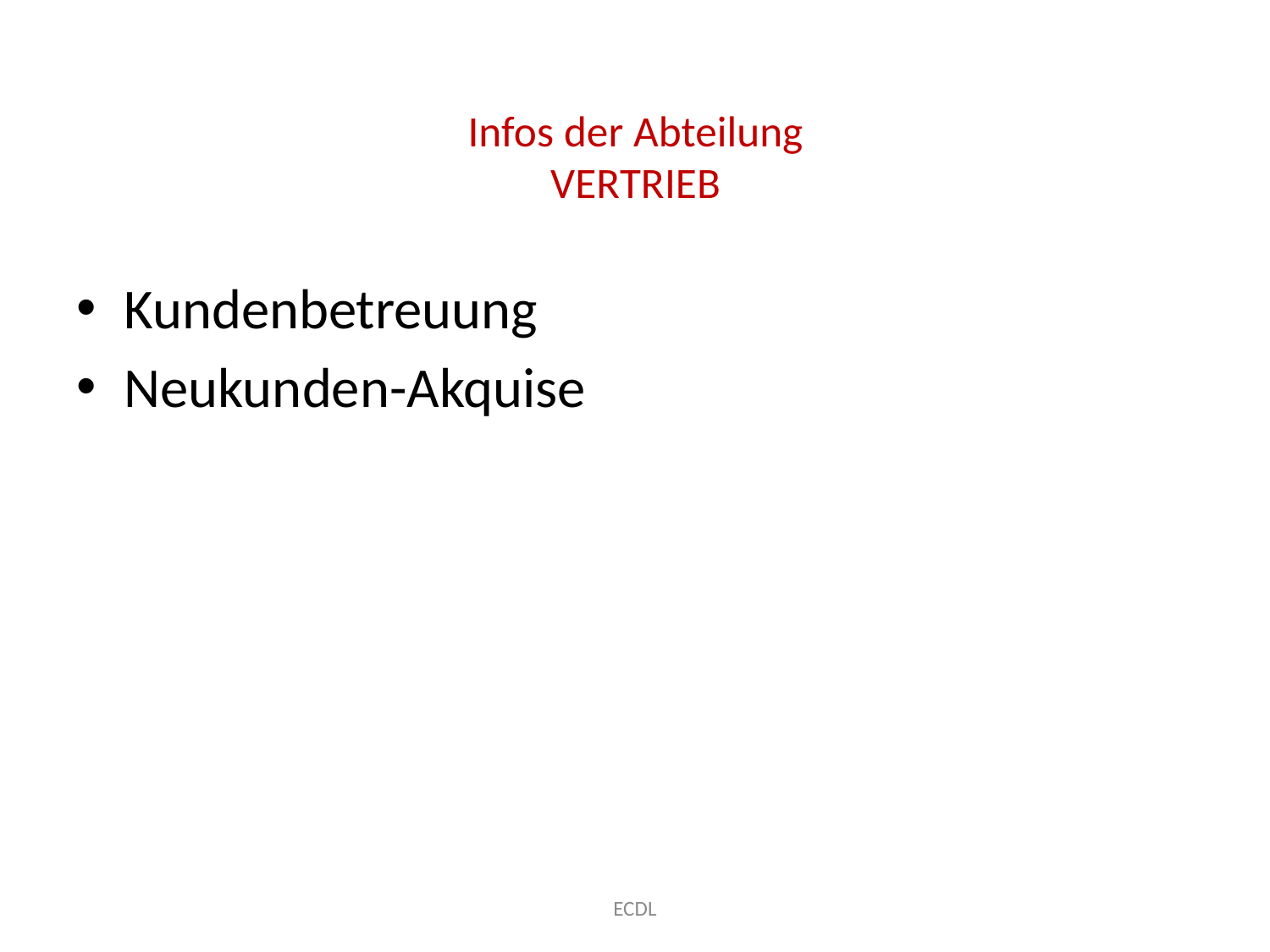

# Infos der Abteilung VERTRIEB
Kundenbetreuung
Neukunden-Akquise
ECDL